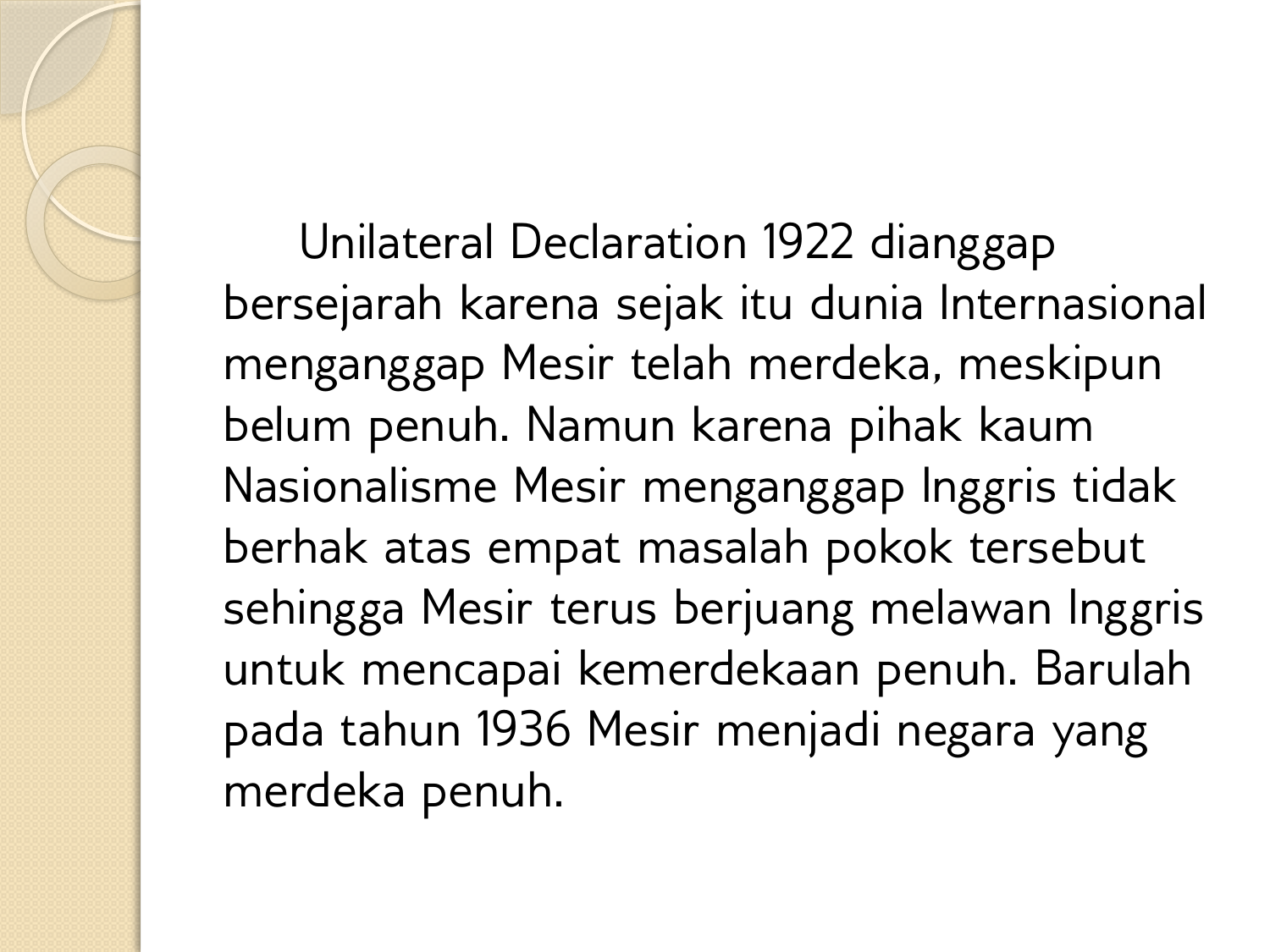

#
     Unilateral Declaration 1922 dianggap bersejarah karena sejak itu dunia Internasional menganggap Mesir telah merdeka, meskipun belum penuh. Namun karena pihak kaum Nasionalisme Mesir menganggap Inggris tidak berhak atas empat masalah pokok tersebut sehingga Mesir terus berjuang melawan Inggris untuk mencapai kemerdekaan penuh. Barulah pada tahun 1936 Mesir menjadi negara yang merdeka penuh.